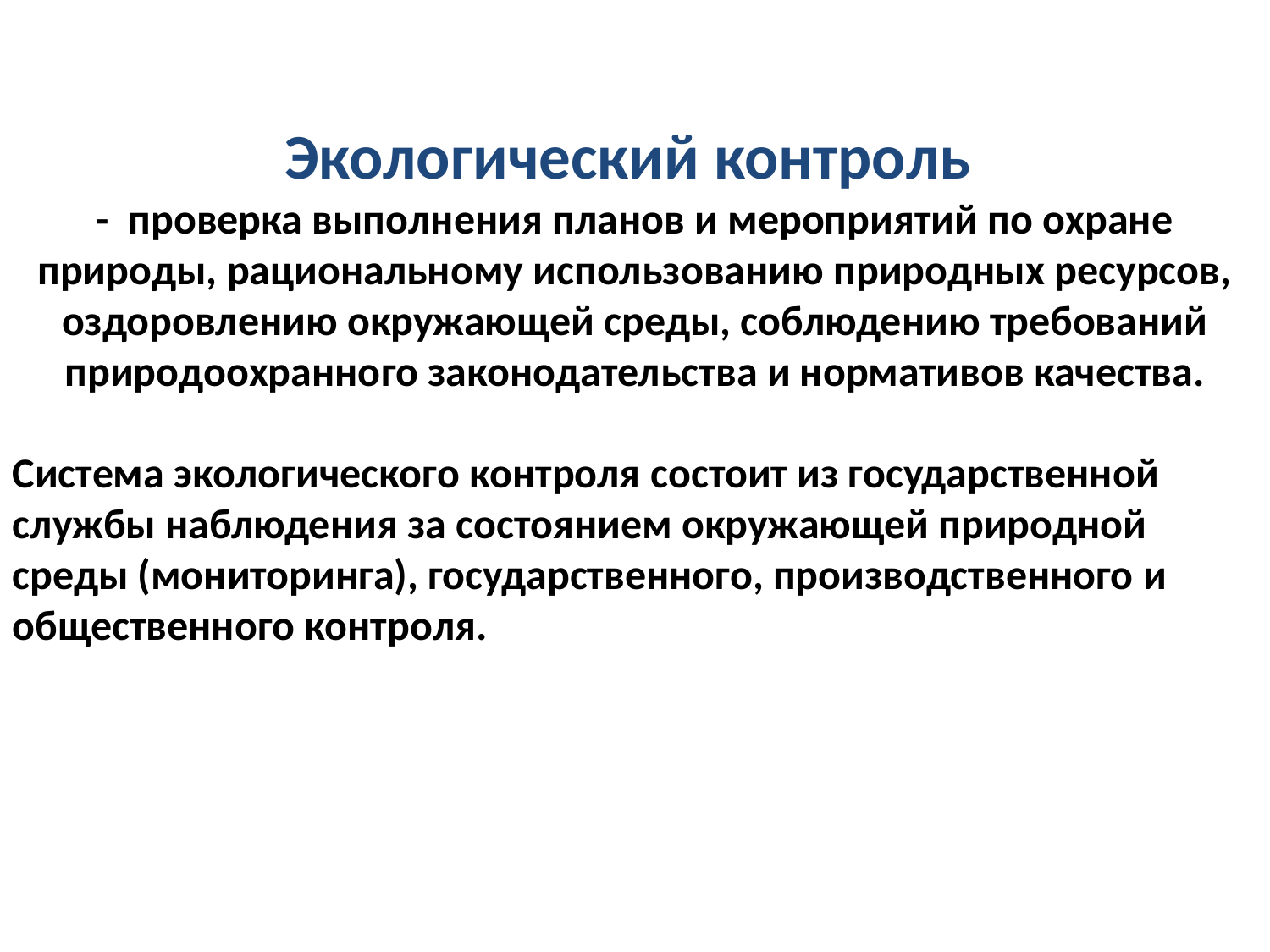

Экологический контроль
-  проверка выполнения планов и мероприятий по охране природы, рациональному использованию природных ресурсов, оздоровлению окружающей среды, соблюдению требований природоохранного законодательства и нормативов качества.

Система экологического контроля состоит из государственной службы наблюдения за состоянием окружающей природной среды (мониторинга), государственного, производственного и общественного контроля.